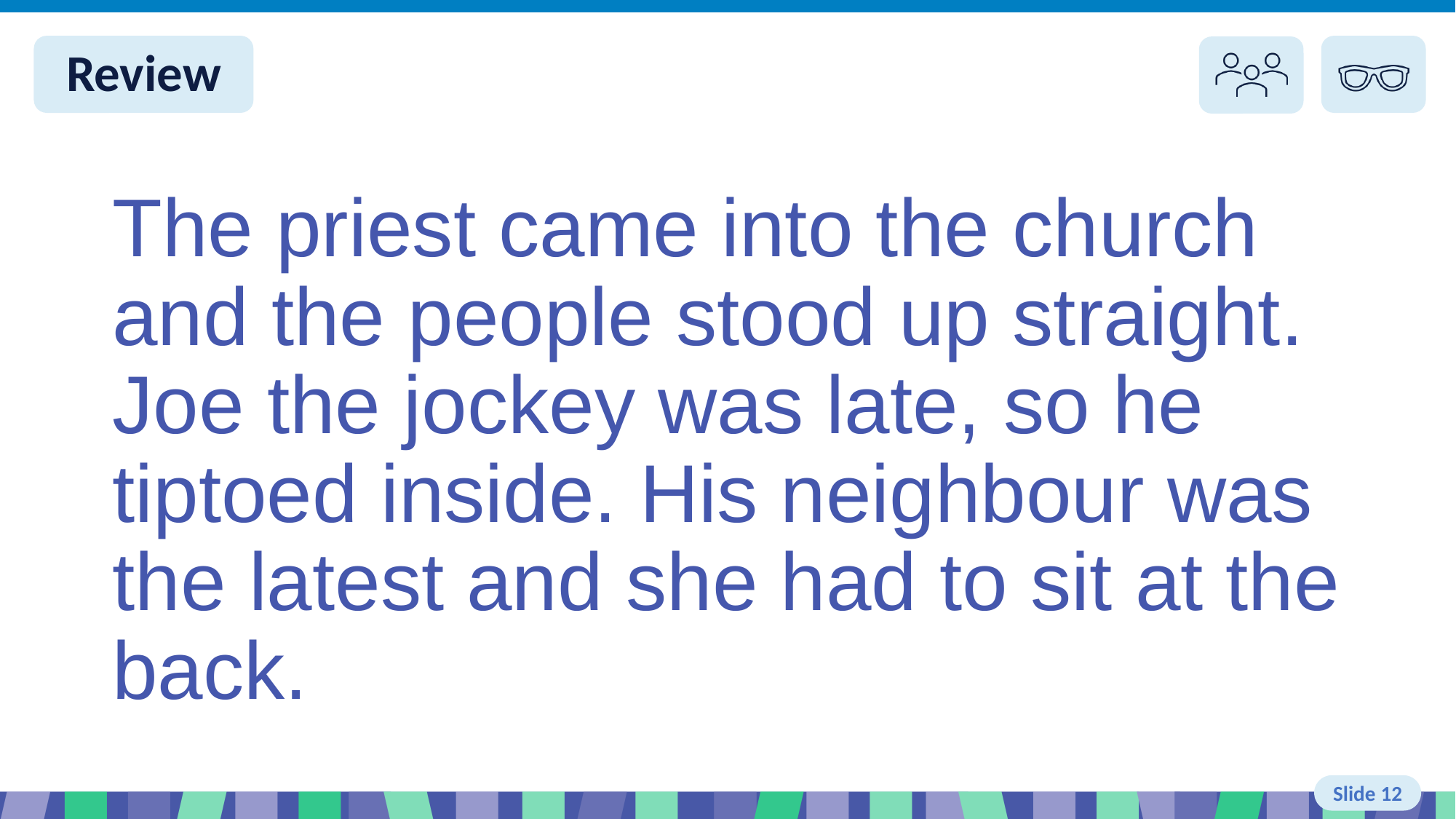

Slide 12 Review You do
The priest came into the church and the people stood up straight. Joe the jockey was late, so he tiptoed inside. His neighbour was the latest and she had to sit at the back.